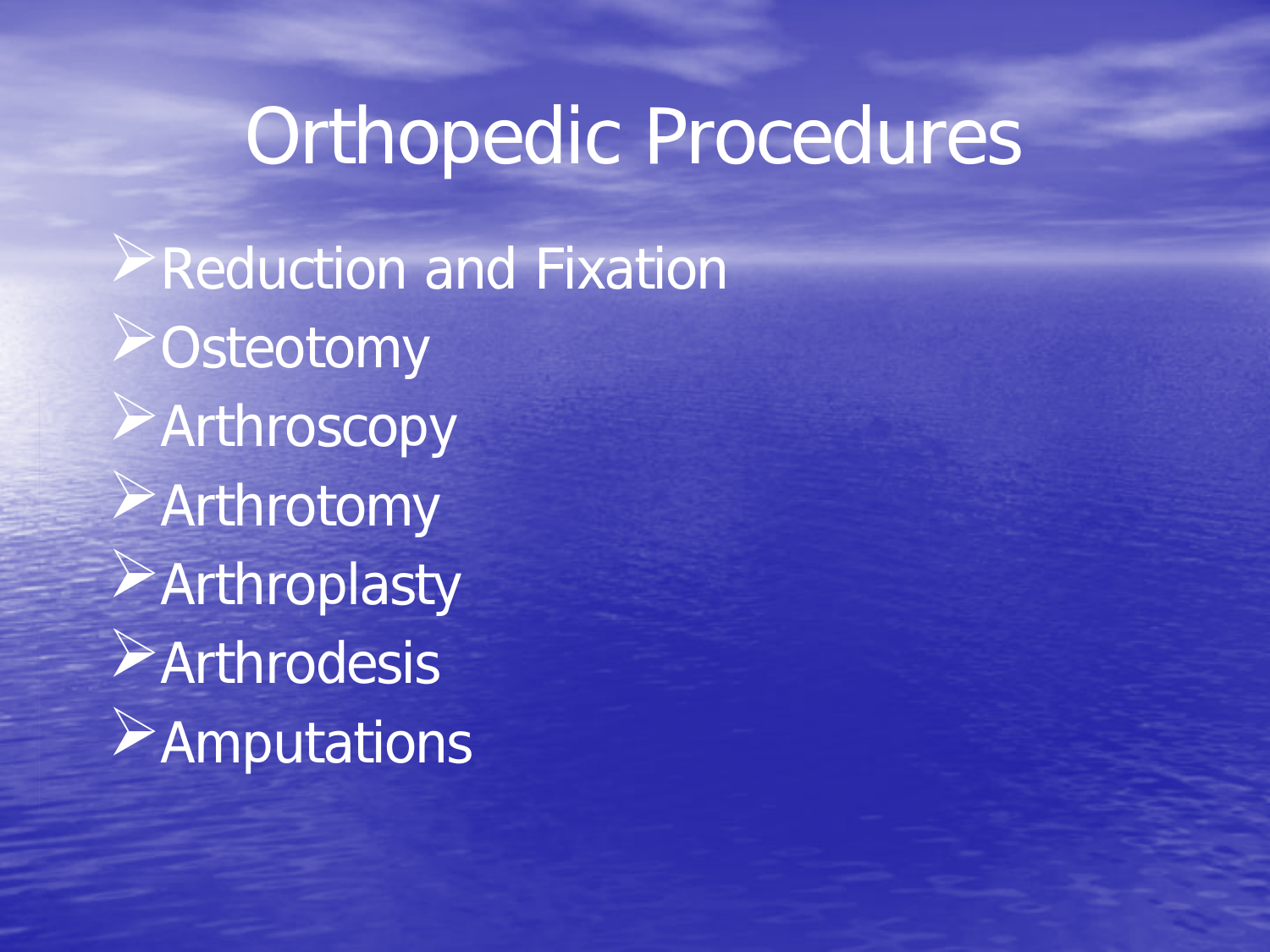

# Orthopedic Procedures
Reduction and Fixation
Osteotomy
Arthroscopy
Arthrotomy
Arthroplasty
Arthrodesis
Amputations